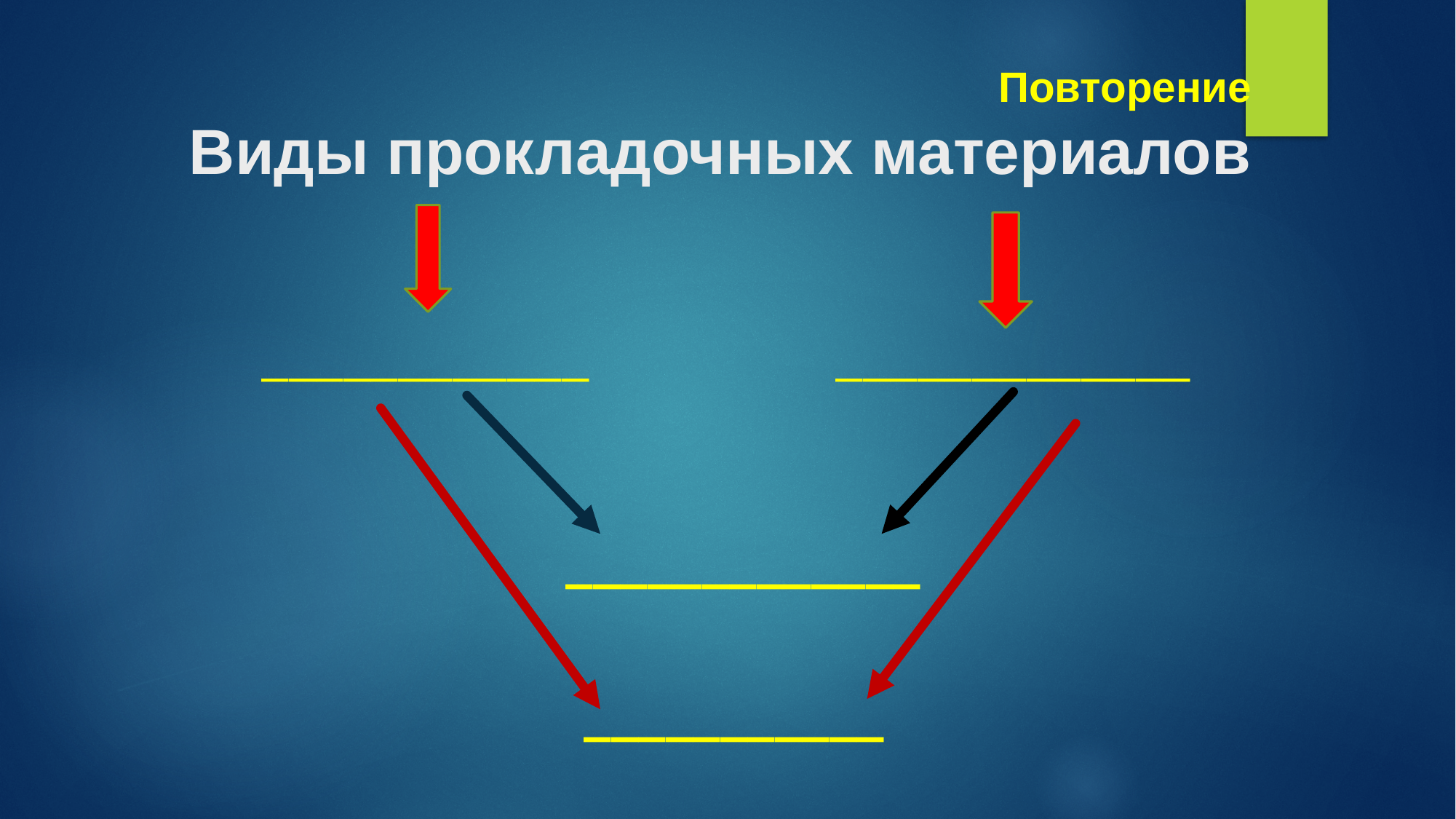

# Повторение Виды прокладочных материалов

____________

_____________
_____________
___________